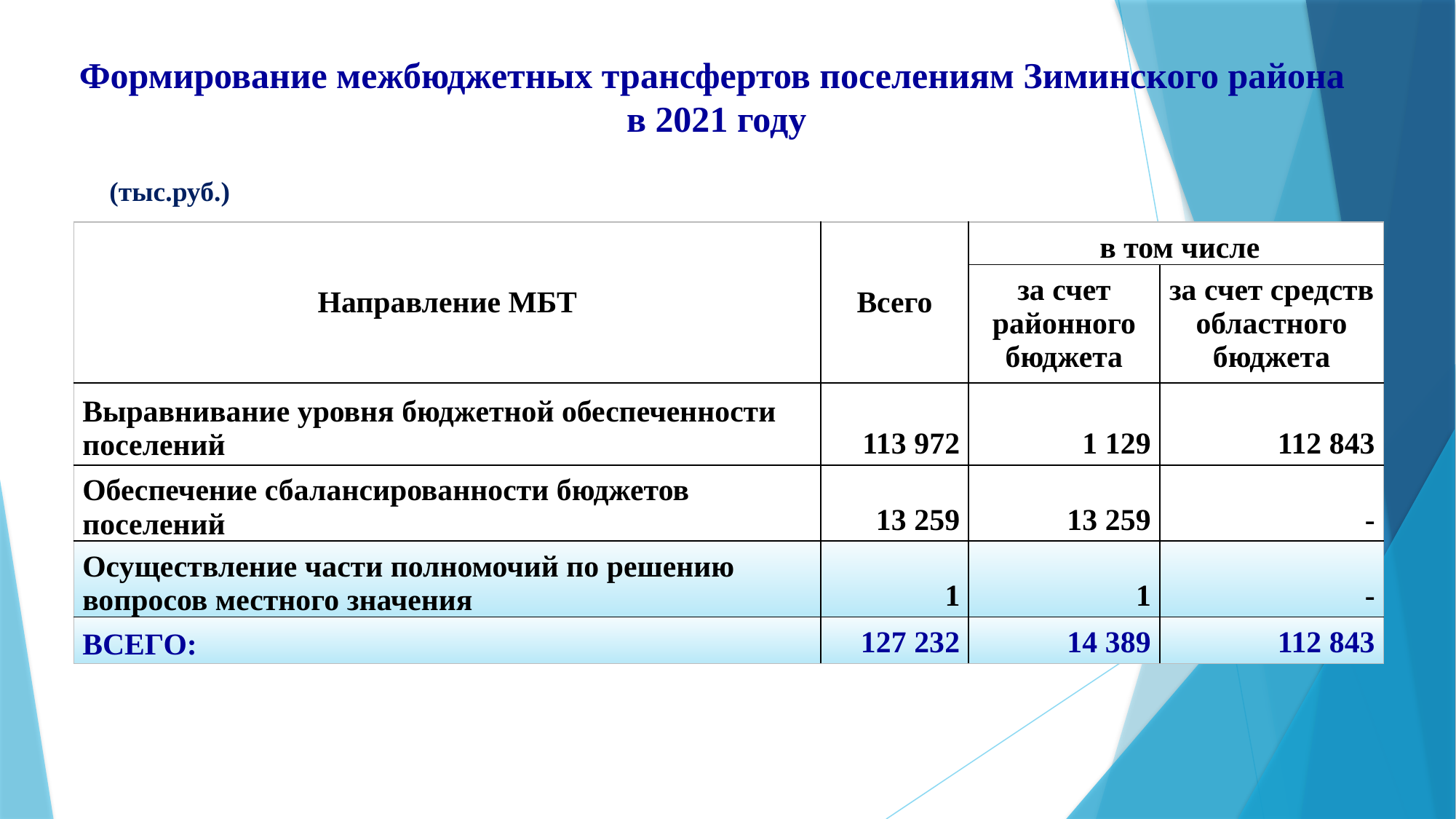

# Формирование межбюджетных трансфертов поселениям Зиминского района в 2021 году
(тыс.руб.)
| Направление МБТ | Всего | в том числе |  |
| --- | --- | --- | --- |
|  |  | за счет районного бюджета | за счет средств областного бюджета |
| Выравнивание уровня бюджетной обеспеченности поселений | 113 972 | 1 129 | 112 843 |
| Обеспечение сбалансированности бюджетов поселений | 13 259 | 13 259 | - |
| Осуществление части полномочий по решению вопросов местного значения | 1 | 1 | - |
| ВСЕГО: | 127 232 | 14 389 | 112 843 |